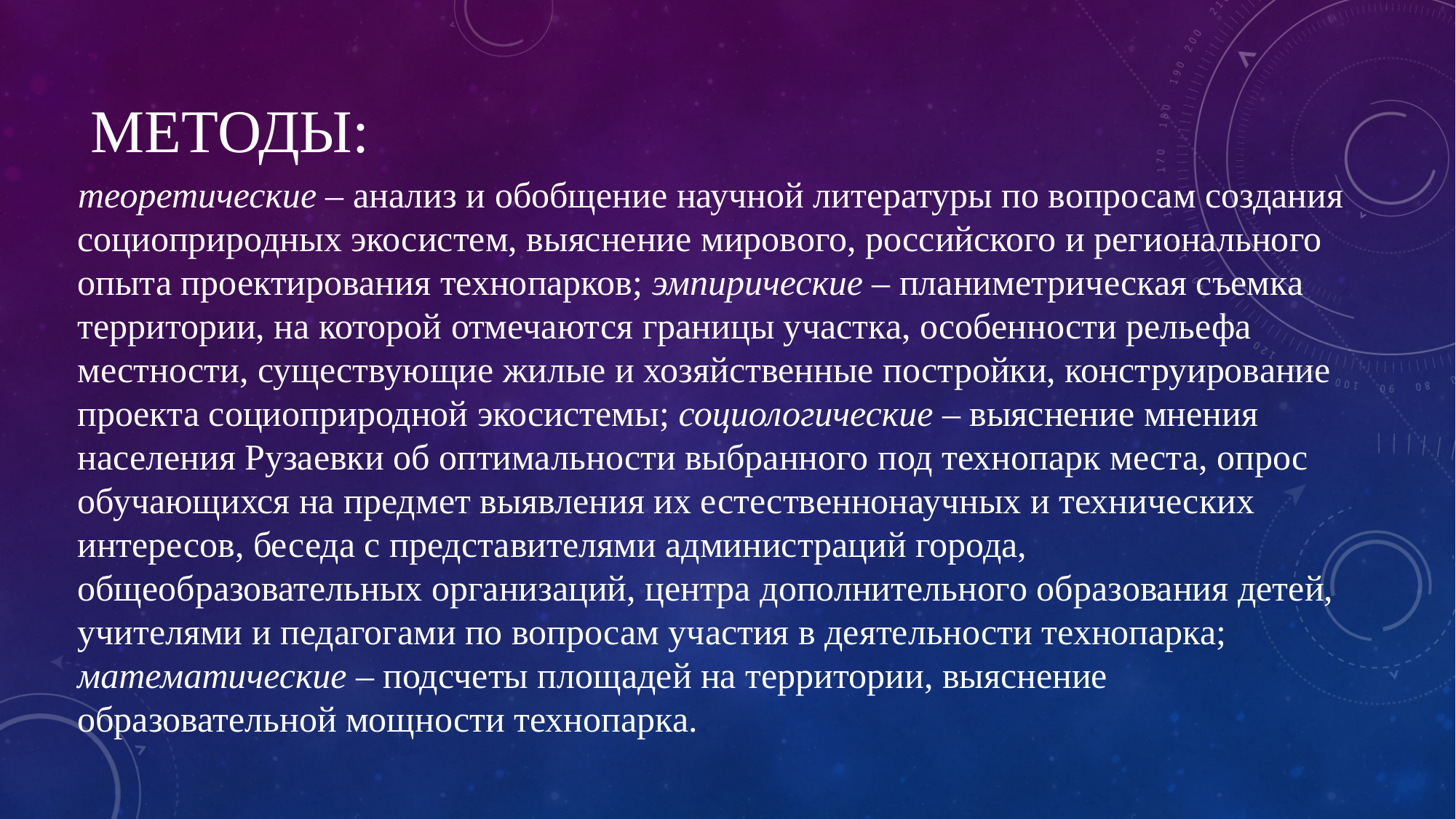

# МЕТОДЫ:
     теоретические – анализ и обобщение научной литературы по вопросам создания социоприродных экосистем, выяснение мирового, российского и регионального опыта проектирования технопарков; эмпирические – планиметрическая съемка территории, на которой отмечаются границы участка, особенности рельефа местности, существующие жилые и хозяйственные постройки, конструирование проекта социоприродной экосистемы; социологические – выяснение мнения населения Рузаевки об оптимальности выбранного под технопарк места, опрос обучающихся на предмет выявления их естественнонаучных и технических интересов, беседа с представителями администраций города, общеобразовательных организаций, центра дополнительного образования детей, учителями и педагогами по вопросам участия в деятельности технопарка; математические – подсчеты площадей на территории, выяснение образовательной мощности технопарка.